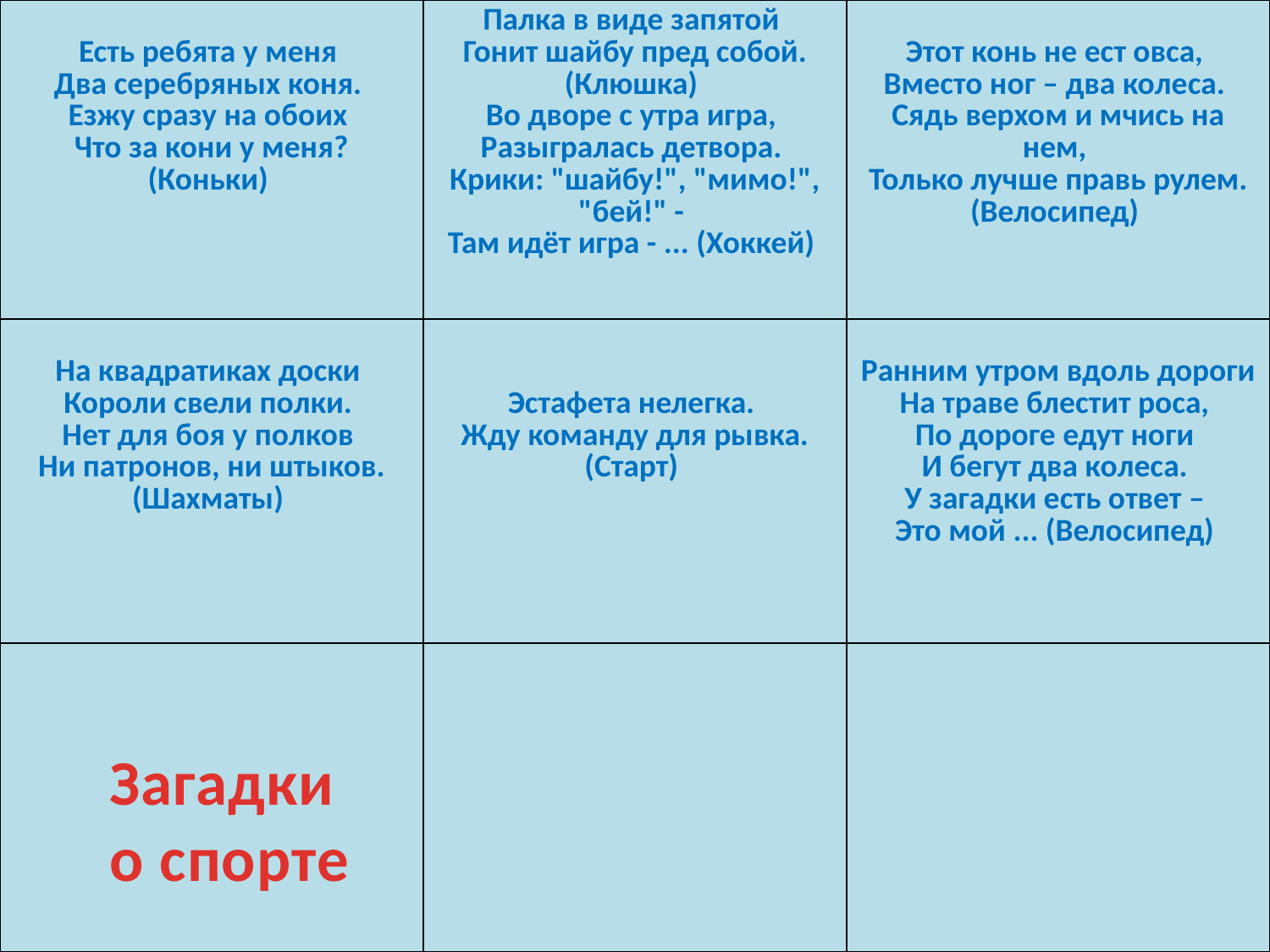

| Есть ребята у меня Два серебряных коня. Езжу сразу на обоих Что за кони у меня? (Коньки) | Палка в виде запятой Гонит шайбу пред собой. (Клюшка) Во дворе с утра игра, Разыгралась детвора. Крики: "шайбу!", "мимо!", "бей!" - Там идёт игра - ... (Хоккей) | Этот конь не ест овса, Вместо ног – два колеса. Сядь верхом и мчись на нем, Только лучше правь рулем. (Велосипед) |
| --- | --- | --- |
| На квадратиках доски Короли свели полки. Нет для боя у полков Ни патронов, ни штыков.(Шахматы) | Эстафета нелегка. Жду команду для рывка. (Старт) | Ранним утром вдоль дороги На траве блестит роса, По дороге едут ноги И бегут два колеса. У загадки есть ответ – Это мой ... (Велосипед) |
|  |  |  |
#

Загадки
о спорте